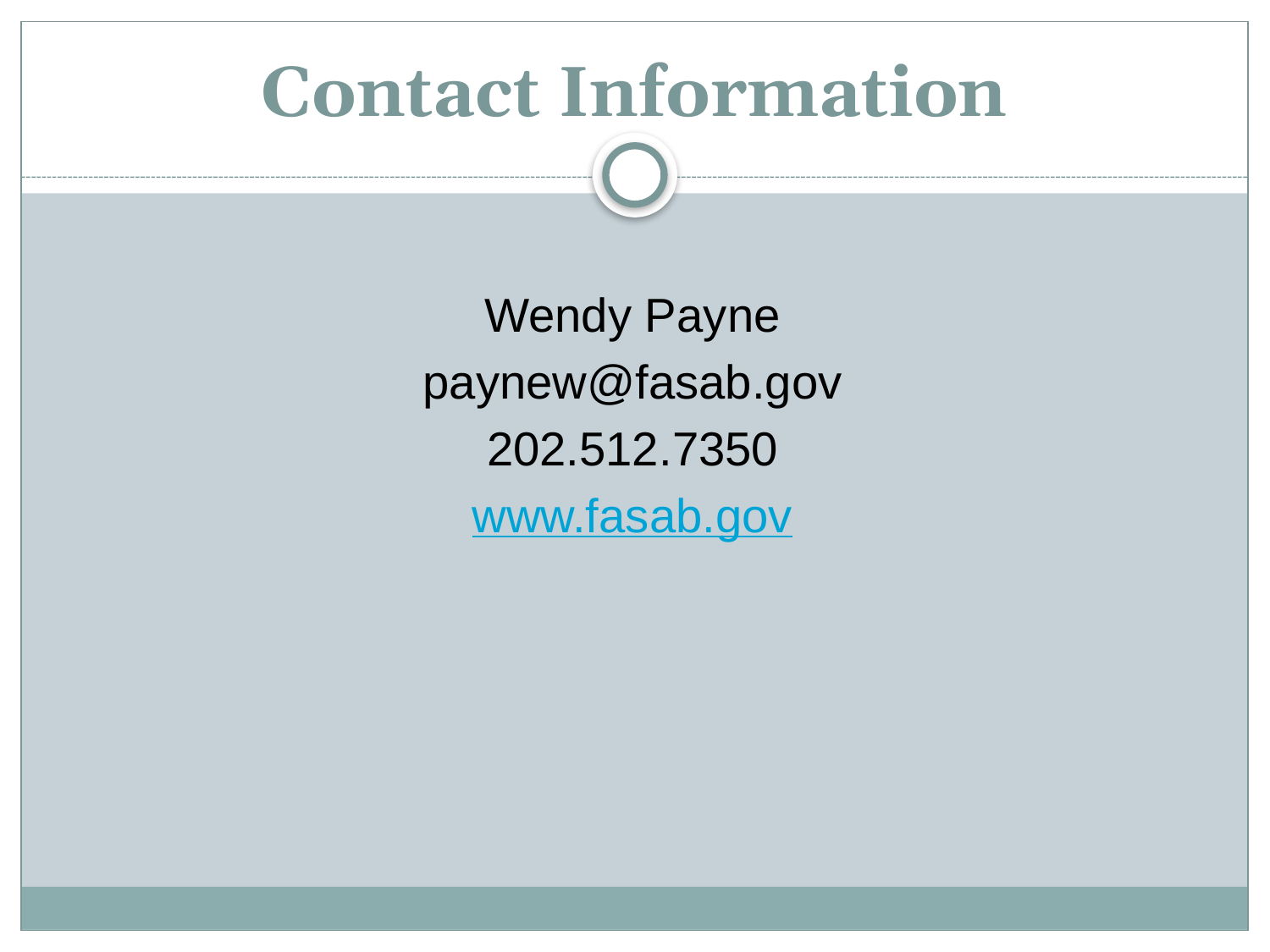

# Contact Information

Wendy Payne
paynew@fasab.gov
202.512.7350
www.fasab.gov